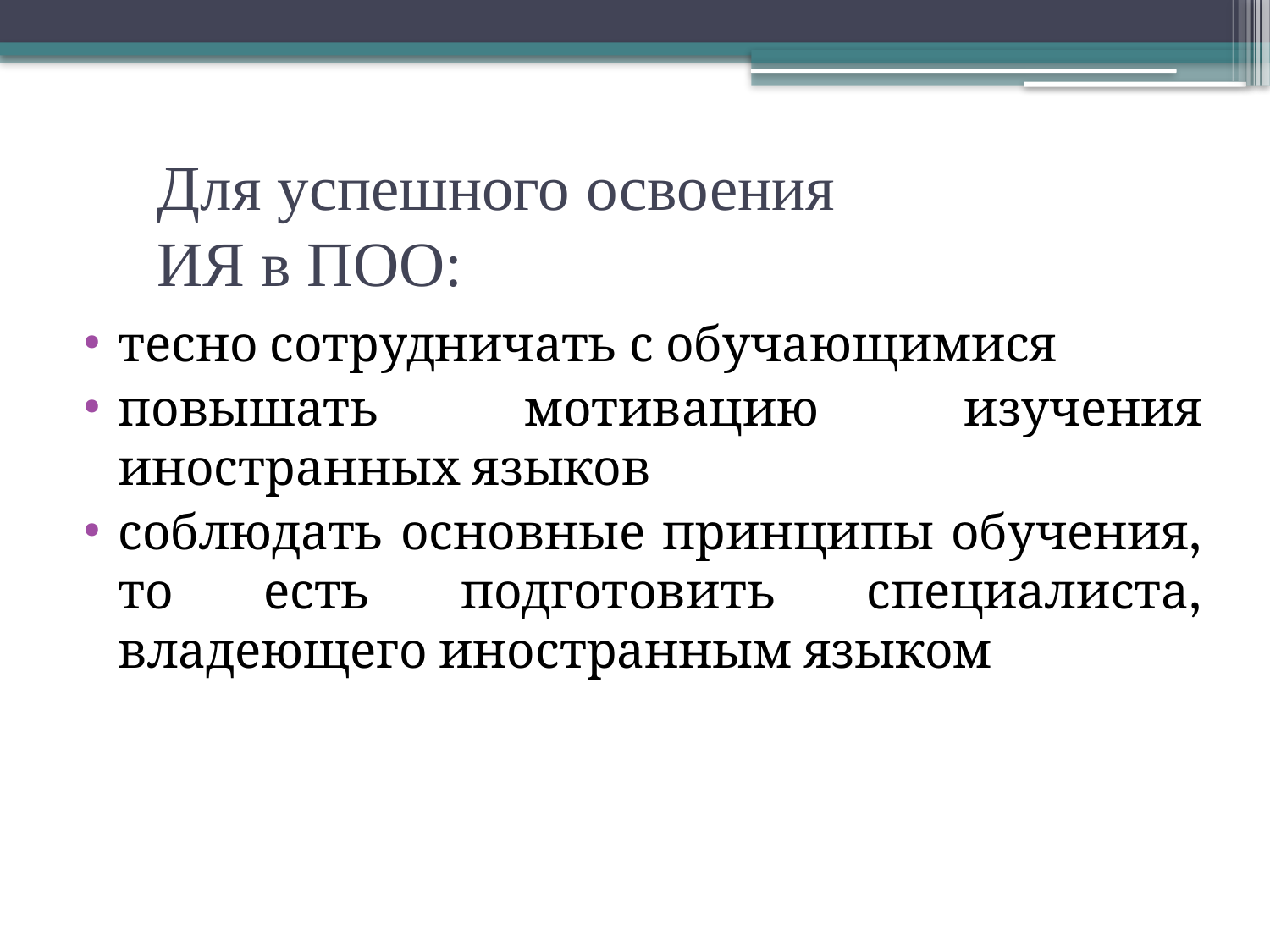

Для успешного освоения ИЯ в ПОО:
тесно сотрудничать с обучающимися
повышать мотивацию изучения иностранных языков
соблюдать основные принципы обучения, то есть подготовить специалиста, владеющего иностранным языком